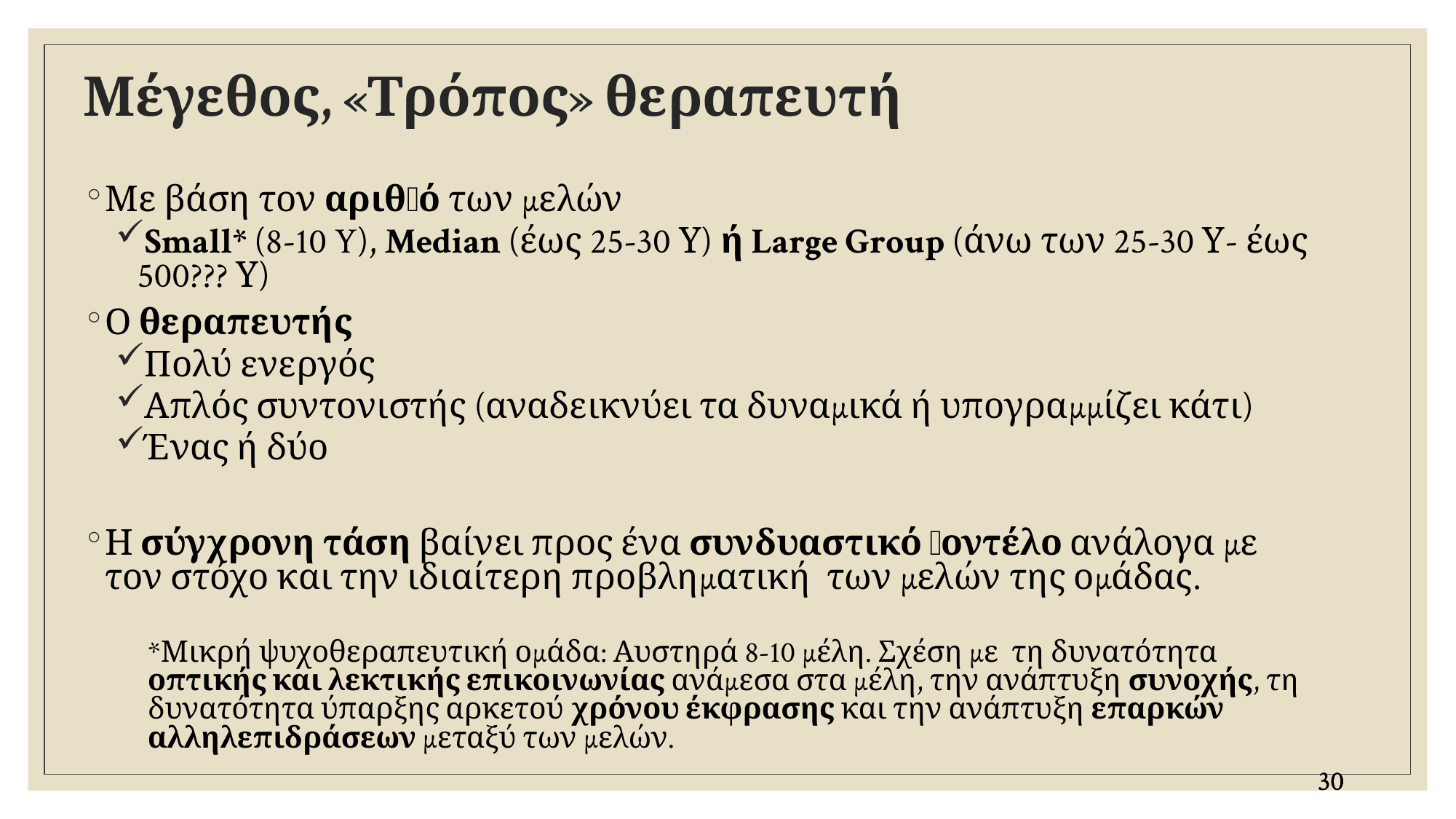

# Μέγεθος, «Τρόπος» θεραπευτή
Με βάση τον αριθμό των μελών
Small* (8-10 Y), Median (έως 25-30 Υ) ή Large Group (άνω των 25-30 Υ- έως 500??? Υ)
Ο θεραπευτής
Πολύ ενεργός
Απλός συντονιστής (αναδεικνύει τα δυναμικά ή υπογραμμίζει κάτι)
Ένας ή δύο

Η σύγχρονη τάση βαίνει προς ένα συνδυαστικό μοντέλο ανάλογα με τον στόχο και την ιδιαίτερη προβληματική  των μελών της ομάδας.

*Μικρή ψυχοθεραπευτική ομάδα: Αυστηρά 8-10 μέλη. Σχέση με  τη δυνατότητα οπτικής και λεκτικής επικοινωνίας ανάμεσα στα μέλη, την ανάπτυξη συνοχής, τη δυνατότητα ύπαρξης αρκετού χρόνου έκφρασης και την ανάπτυξη επαρκών αλληλεπιδράσεων μεταξύ των μελών.

30
30
30